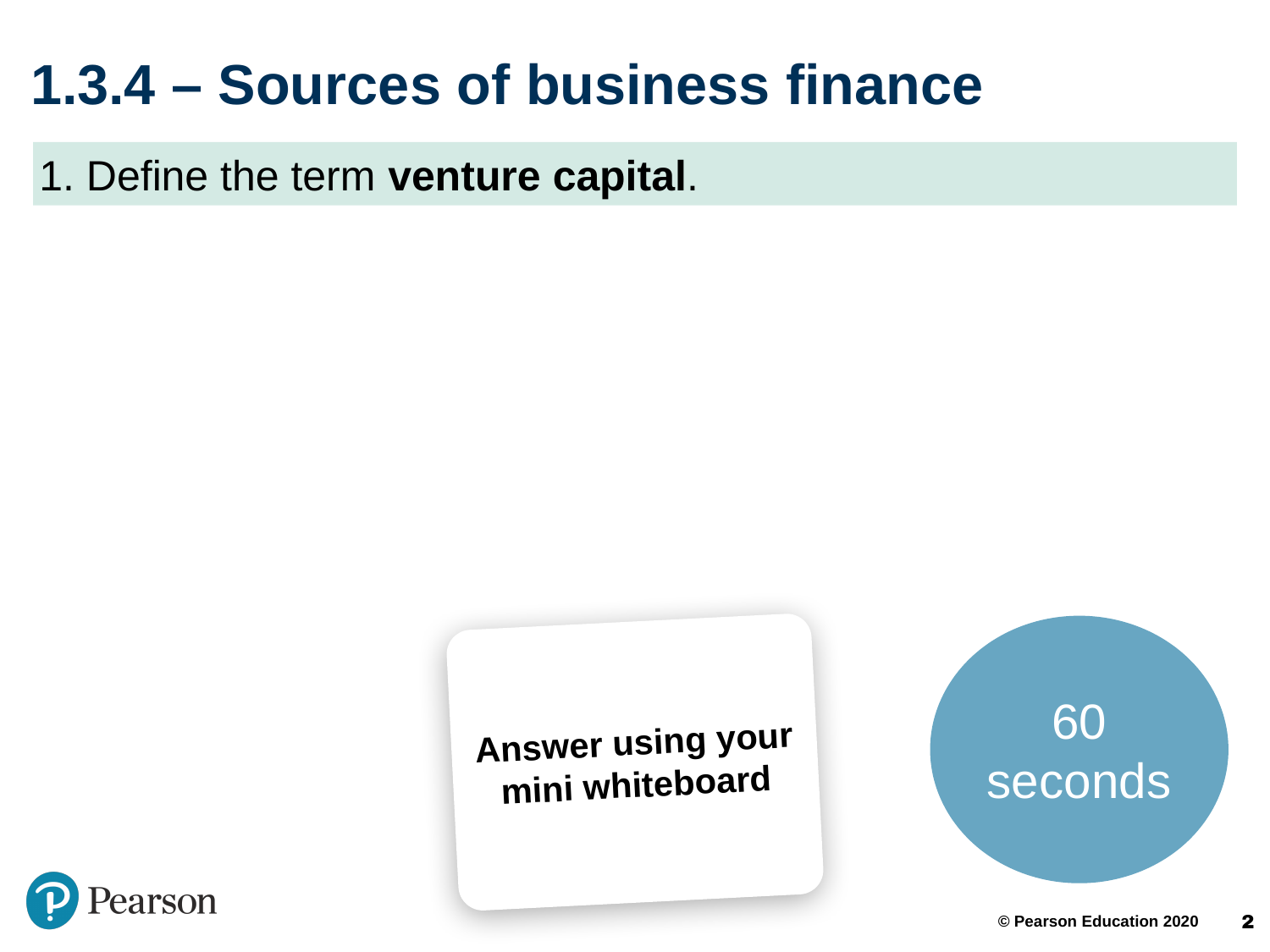

# 1.3.4 – Sources of business finance
1. Define the term venture capital.

60 seconds

Answer using your mini whiteboard

2